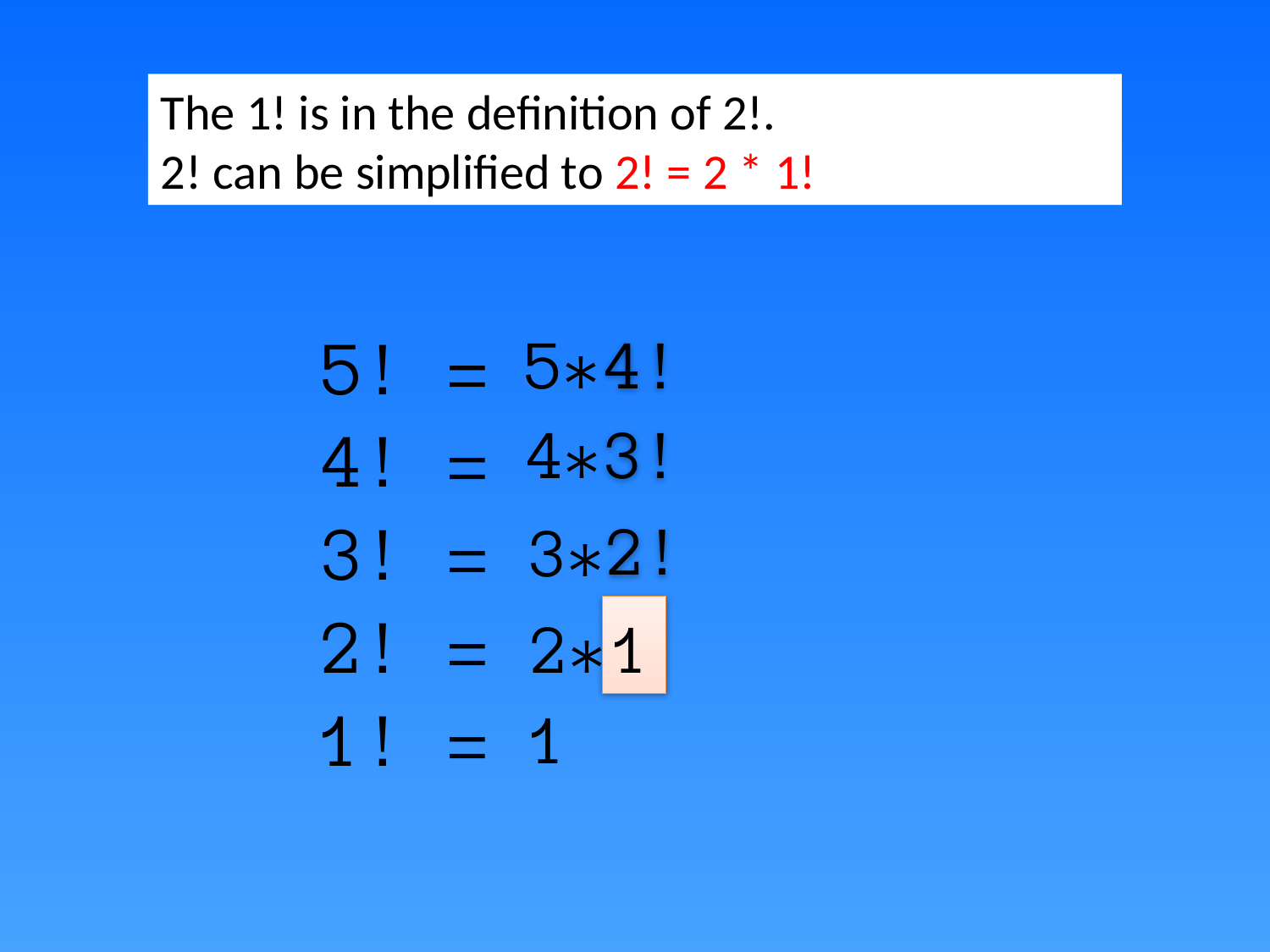

The 1! is in the definition of 2!.
2! can be simplified to 2! = 2 * 1!
5! =
4! =
3! =
2! =
1! =
5*
4!
4*
3!
2!
3*
2*
1
1